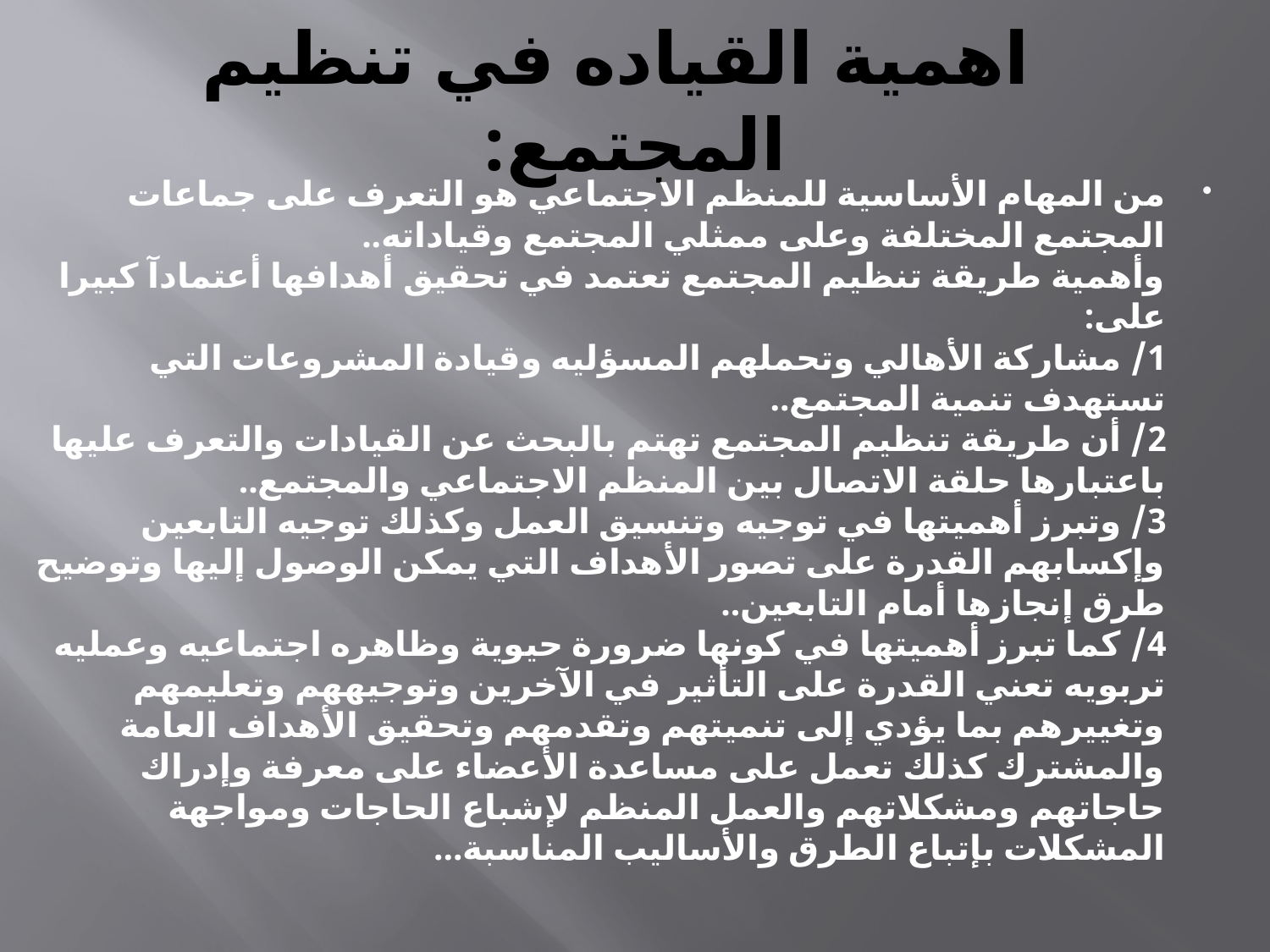

# اهمية القياده في تنظيم المجتمع:
من المهام الأساسية للمنظم الاجتماعي هو التعرف على جماعات المجتمع المختلفة وعلى ممثلي المجتمع وقياداته..
وأهمية طريقة تنظيم المجتمع تعتمد في تحقيق أهدافها أعتمادآ كبيرا على:
1/ مشاركة الأهالي وتحملهم المسؤليه وقيادة المشروعات التي تستهدف تنمية المجتمع..
2/ أن طريقة تنظيم المجتمع تهتم بالبحث عن القيادات والتعرف عليها باعتبارها حلقة الاتصال بين المنظم الاجتماعي والمجتمع..
3/ وتبرز أهميتها في توجيه وتنسيق العمل وكذلك توجيه التابعين وإكسابهم القدرة على تصور الأهداف التي يمكن الوصول إليها وتوضيح طرق إنجازها أمام التابعين..
4/ كما تبرز أهميتها في كونها ضرورة حيوية وظاهره اجتماعيه وعمليه تربويه تعني القدرة على التأثير في الآخرين وتوجيههم وتعليمهم وتغييرهم بما يؤدي إلى تنميتهم وتقدمهم وتحقيق الأهداف العامة والمشترك كذلك تعمل على مساعدة الأعضاء على معرفة وإدراك حاجاتهم ومشكلاتهم والعمل المنظم لإشباع الحاجات ومواجهة المشكلات بإتباع الطرق والأساليب المناسبة...